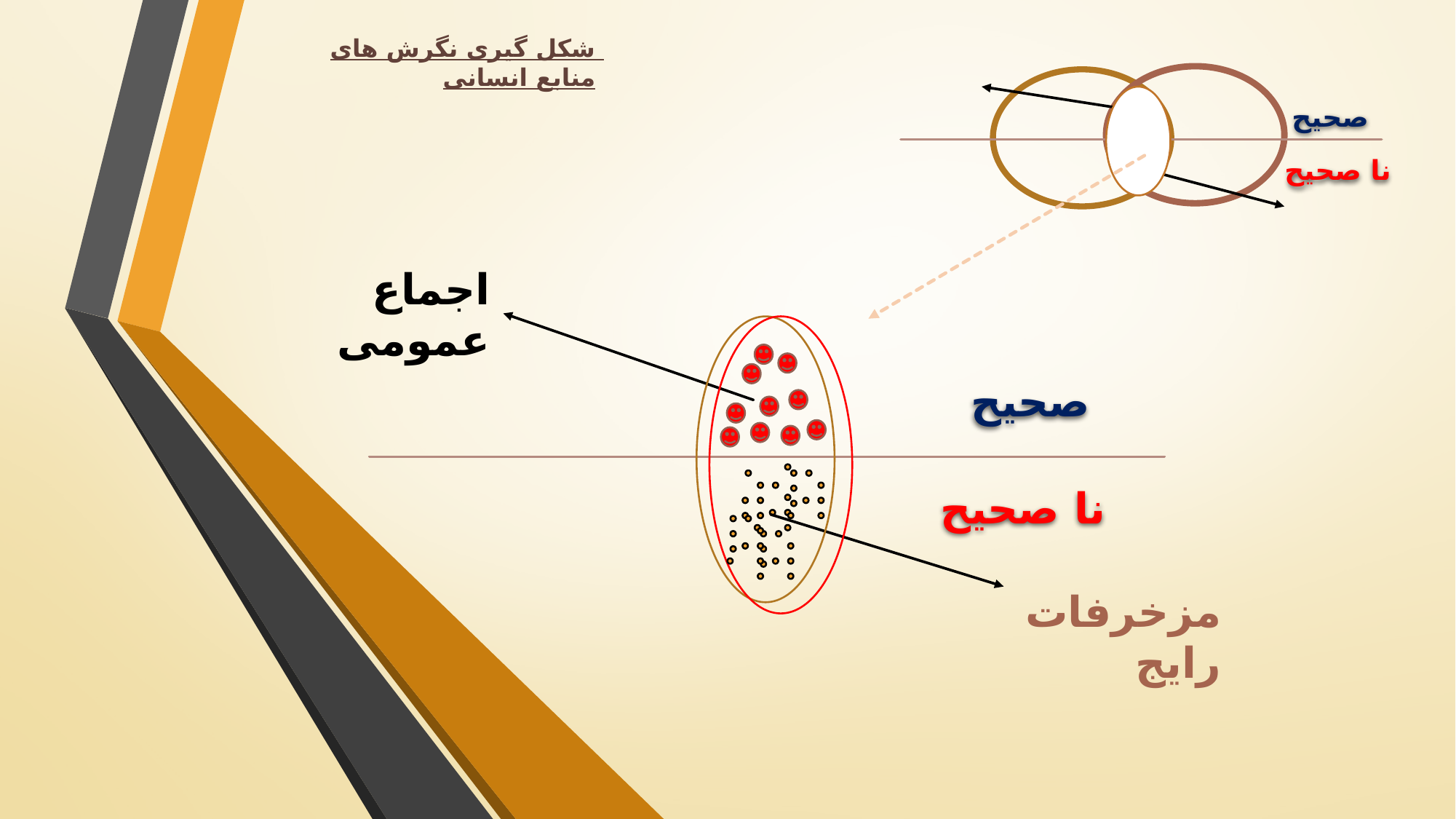

شکل گیری نگرش های منابع انسانی

اجماع عمومی

مزخرفات رایج
صحیح
نا صحیح
صحیح
نا صحیح